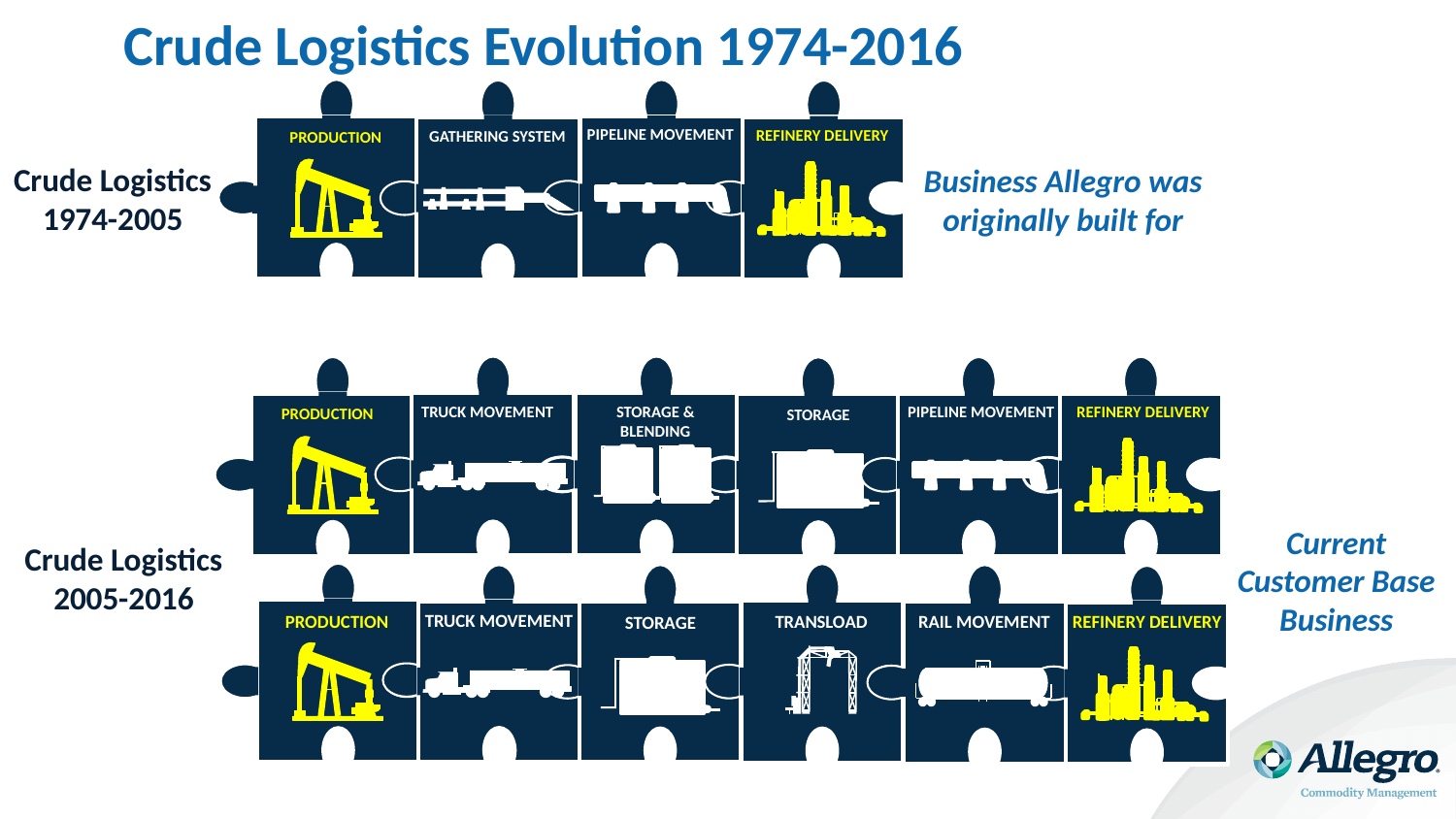

# Crude Logistics Evolution 1974-2016

PRODUCTION

REFINERY DELIVERY

PIPELINE MOVEMENT
GATHERING SYSTEM

Crude Logistics
1974-2005
Business Allegro was originally built for

REFINERY DELIVERY

PRODUCTION

STORAGE

TRUCK MOVEMENT
STORAGE &
BLENDING
PIPELINE MOVEMENT

Current
Customer Base
Business
Crude Logistics
2005-2016

PRODUCTION

TRANSLOAD

STORAGE

REFINERY DELIVERY

TRUCK MOVEMENT
RAIL MOVEMENT